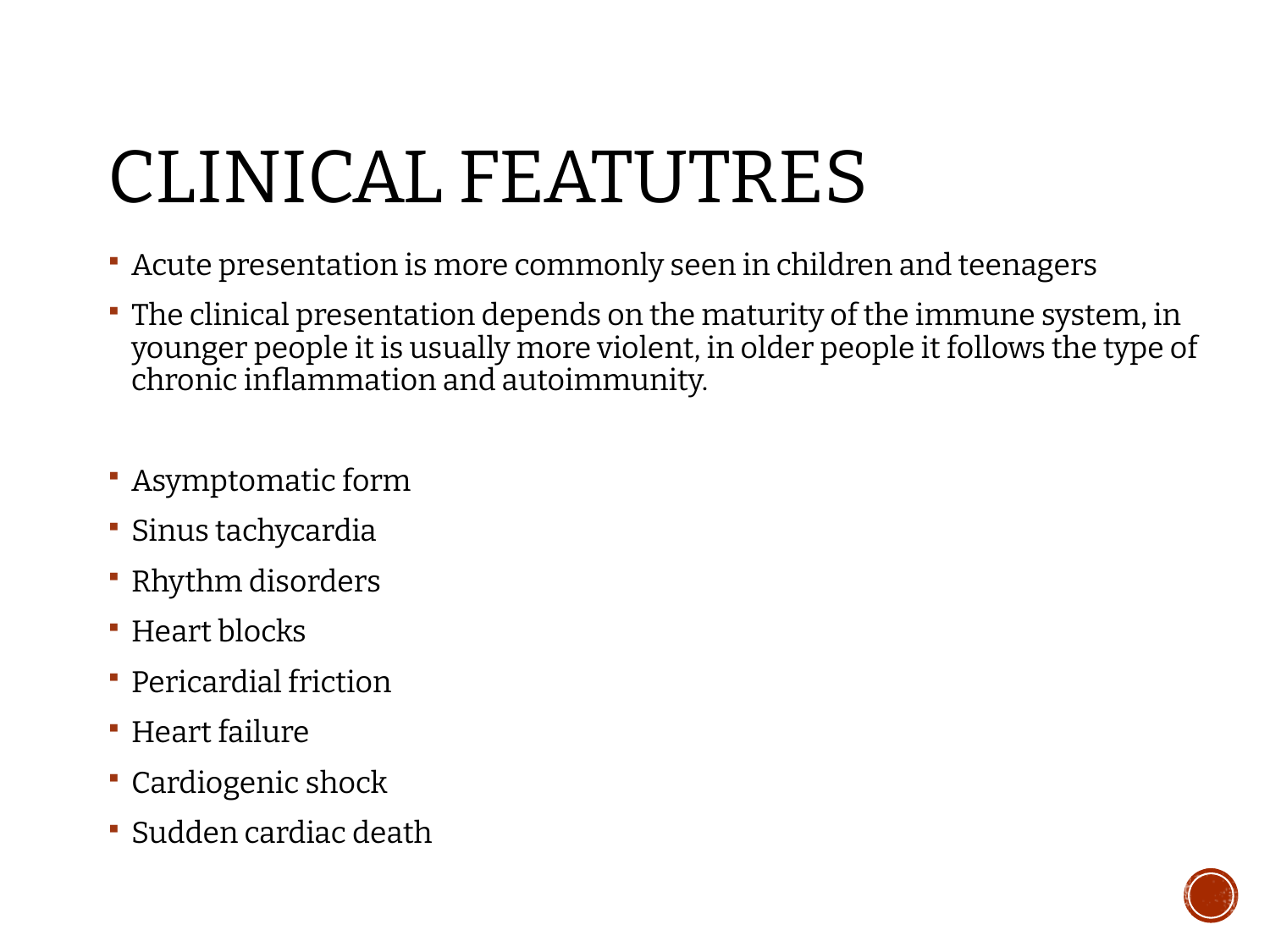

# CLINICAL FEATUTRES
Acute presentation is more commonly seen in children and teenagers
The clinical presentation depends on the maturity of the immune system, in younger people it is usually more violent, in older people it follows the type of chronic inflammation and autoimmunity.

Asymptomatic form
Sinus tachycardia
Rhythm disorders
Heart blocks
Pericardial friction
Heart failure
Cardiogenic shock
Sudden cardiac death